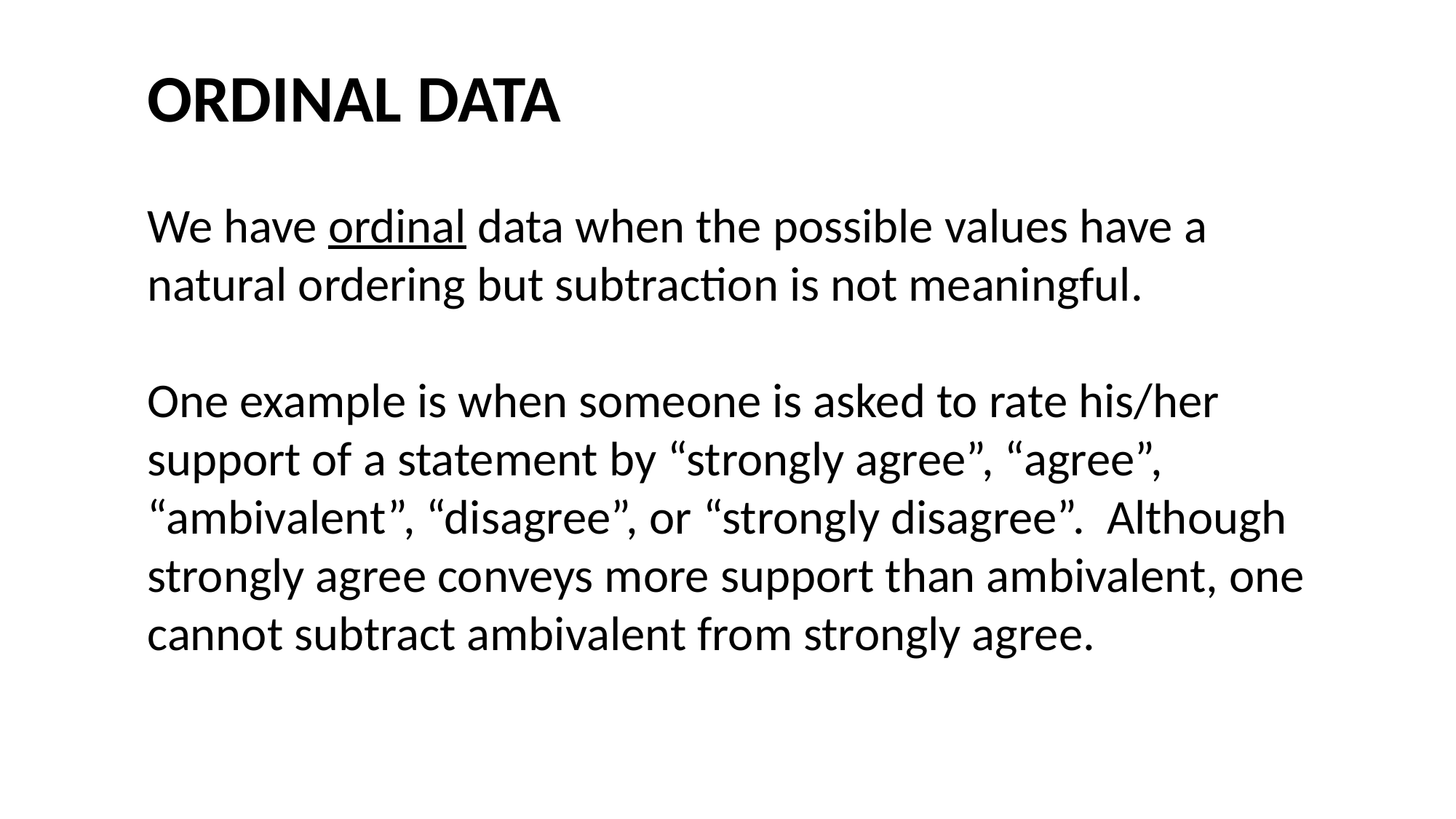

#
ORDINAL DATA

We have ordinal data when the possible values have a natural ordering but subtraction is not meaningful.

One example is when someone is asked to rate his/her support of a statement by “strongly agree”, “agree”, “ambivalent”, “disagree”, or “strongly disagree”.  Although strongly agree conveys more support than ambivalent, one cannot subtract ambivalent from strongly agree.